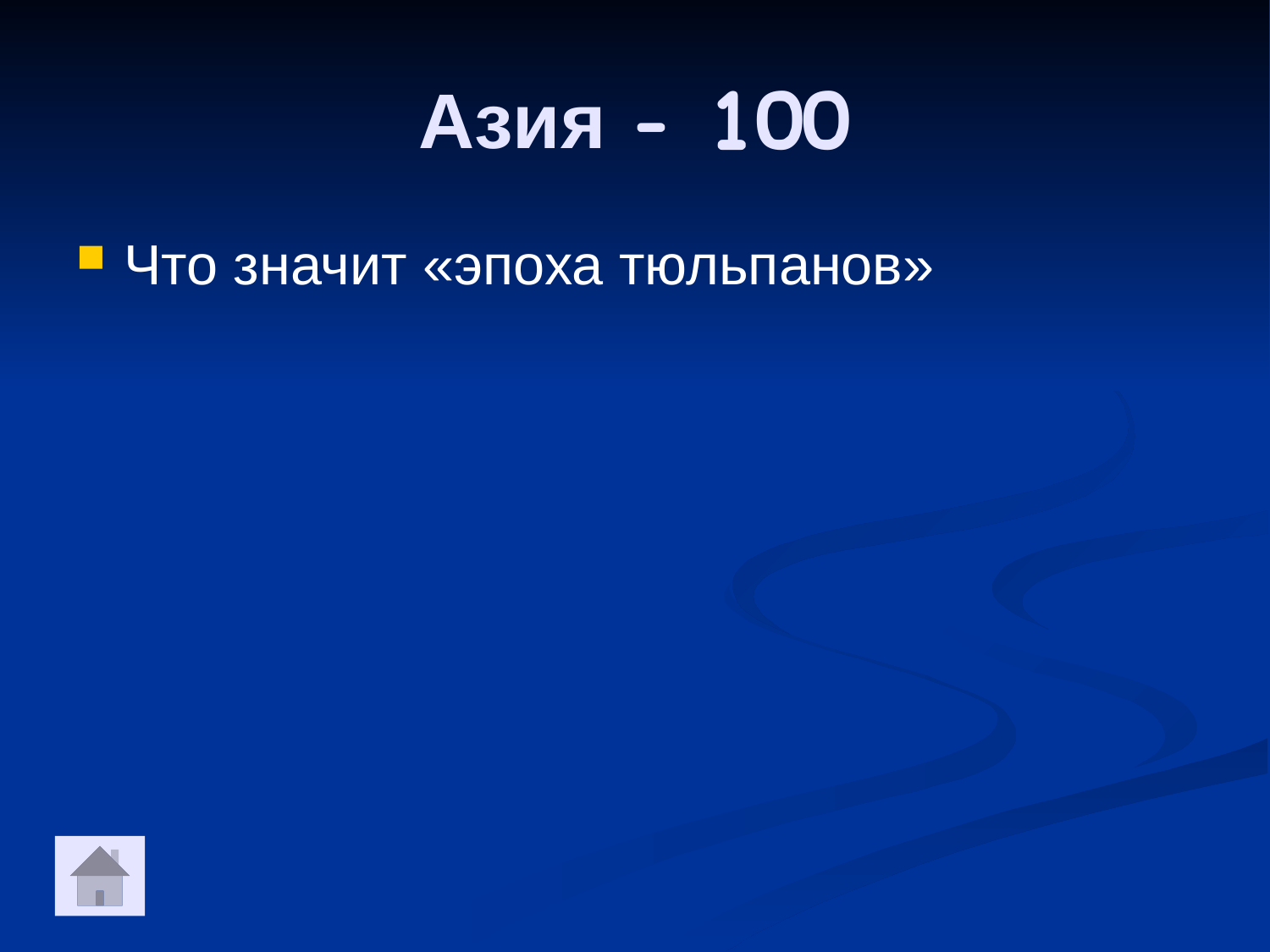

Азия - 100
Что значит «эпоха тюльпанов»